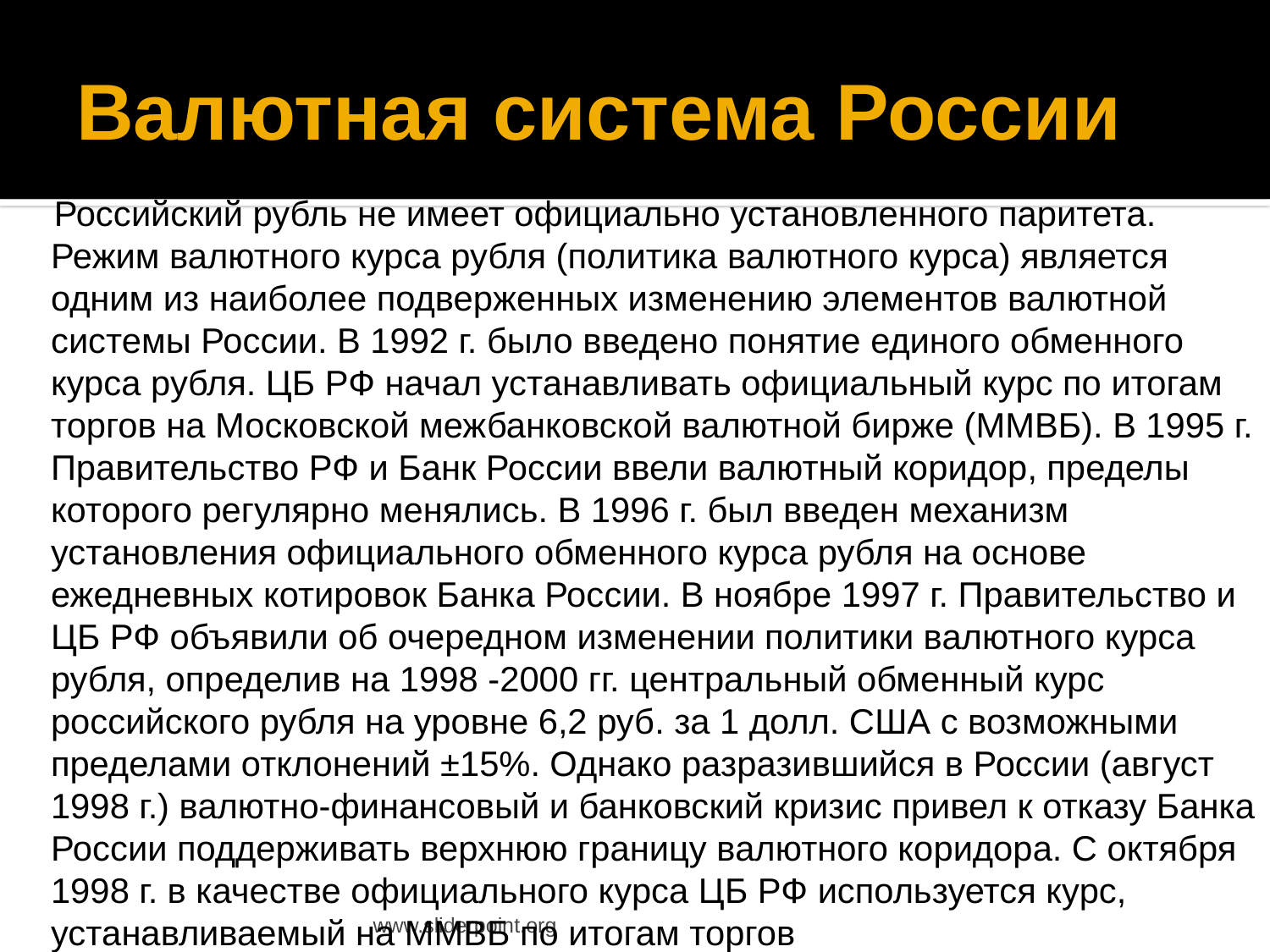

# Валютная система России
Российский рубль не имеет официально установленного паритета.
Режим валютного курса рубля (политика валютного курса) является одним из наиболее подверженных изменению элементов валютной системы России. В 1992 г. было введено понятие единого обменного курса рубля. ЦБ РФ начал устанавливать официальный курс по итогам торгов на Московской межбанковской валютной бирже (ММВБ). В 1995 г. Правительство РФ и Банк России ввели валютный коридор, пределы которого регулярно менялись. В 1996 г. был введен механизм установления официального обменного курса рубля на основе ежедневных котировок Банка России. В ноябре 1997 г. Правительство и ЦБ РФ объявили об очередном изменении политики валютного курса рубля, определив на 1998 -2000 гг. центральный обменный курс российского рубля на уровне 6,2 руб. за 1 долл. США с возможными пределами отклонений ±15%. Однако разразившийся в России (август 1998 г.) валютно-финансовый и банковский кризис привел к отказу Банка России поддерживать верхнюю границу валютного коридора. С октября 1998 г. в качестве официального курса ЦБ РФ используется курс, устанавливаемый на ММВБ по итогам торгов
www.sliderpoint.org